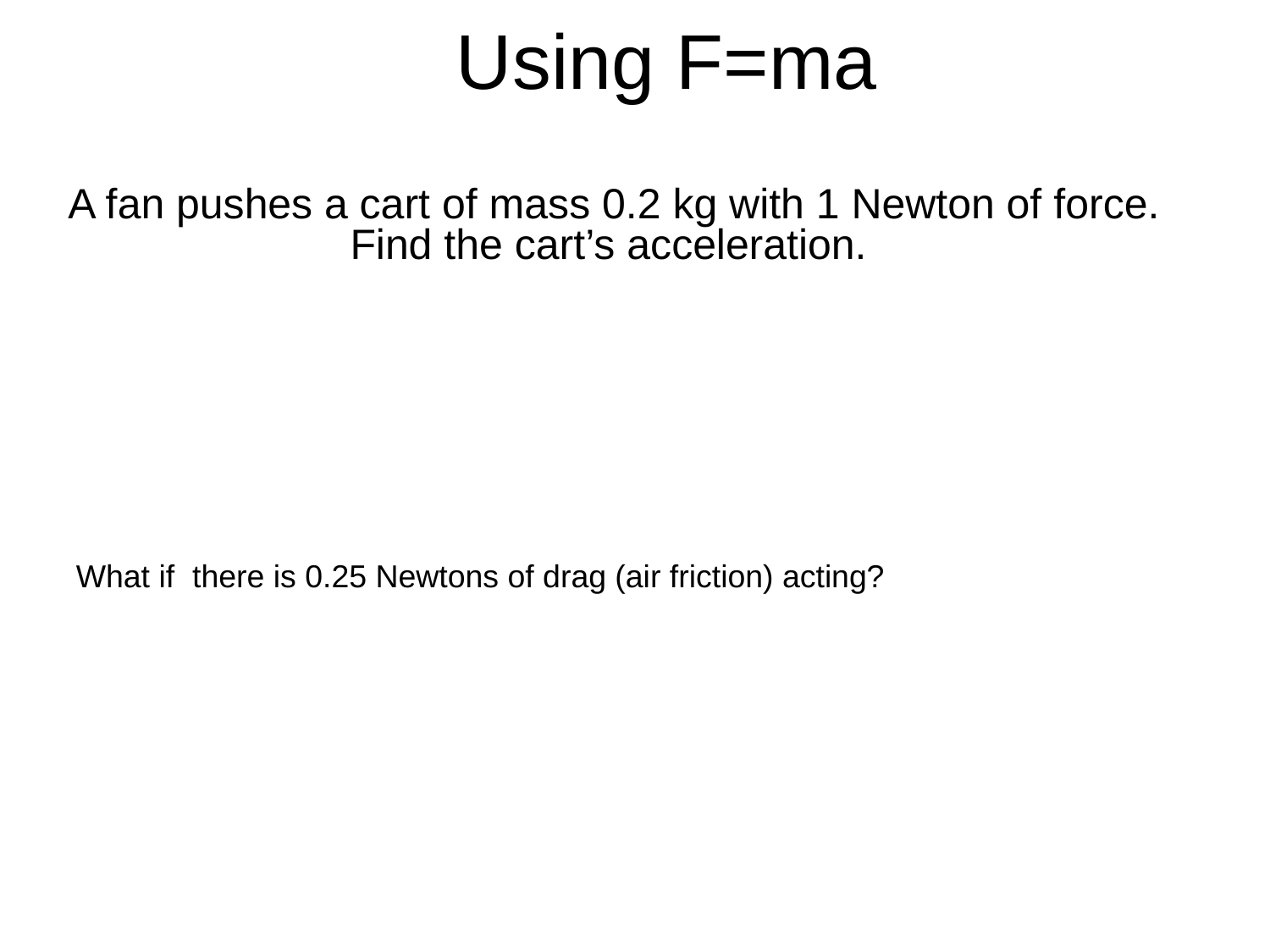

# Using F=ma
 A fan pushes a cart of mass 0.2 kg with 1 Newton of force. Find the cart’s acceleration.
What if  there is 0.25 Newtons of drag (air friction) acting?